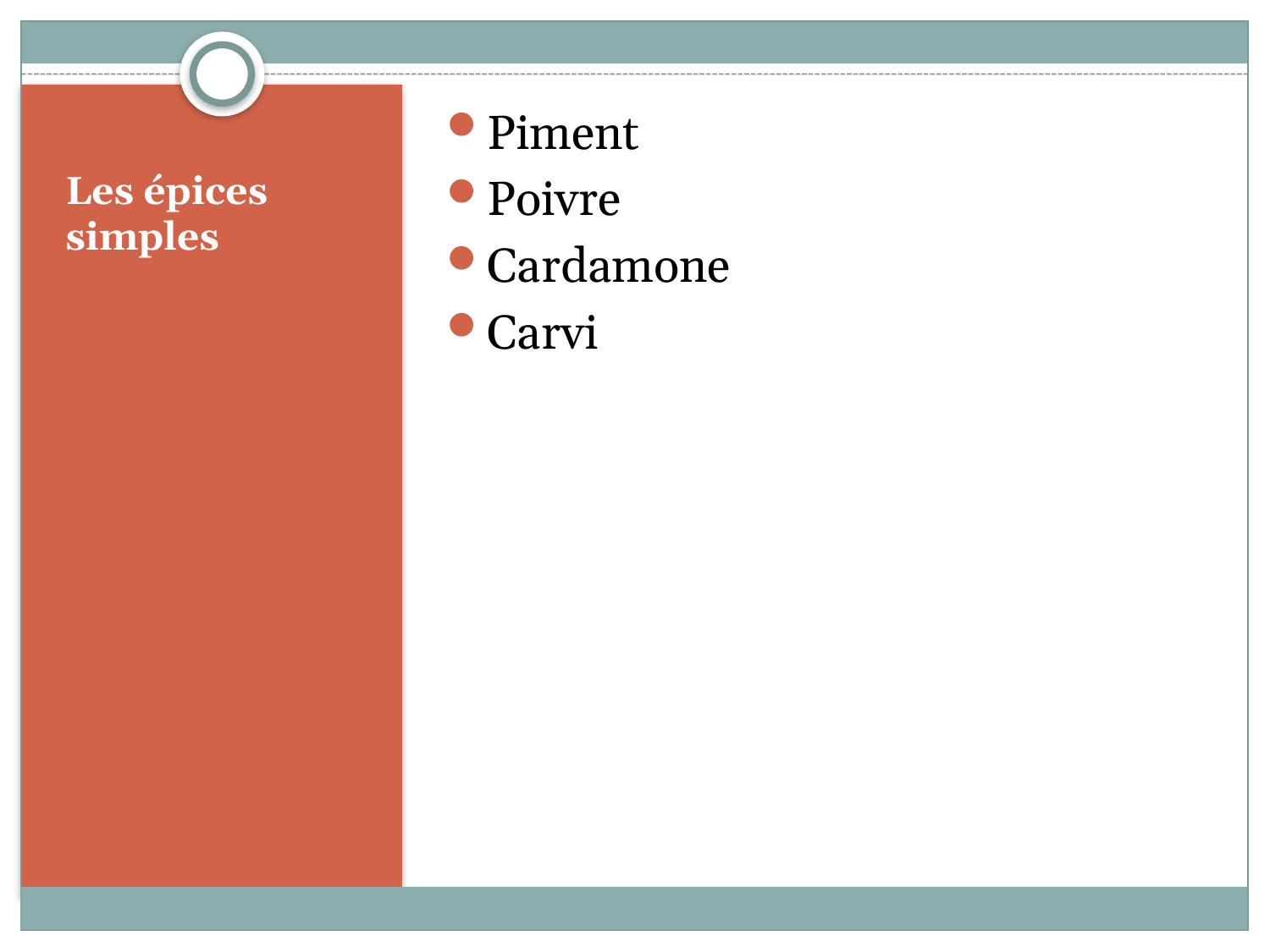

Piment
Poivre
Cardamone
Carvi
# Les épices simples